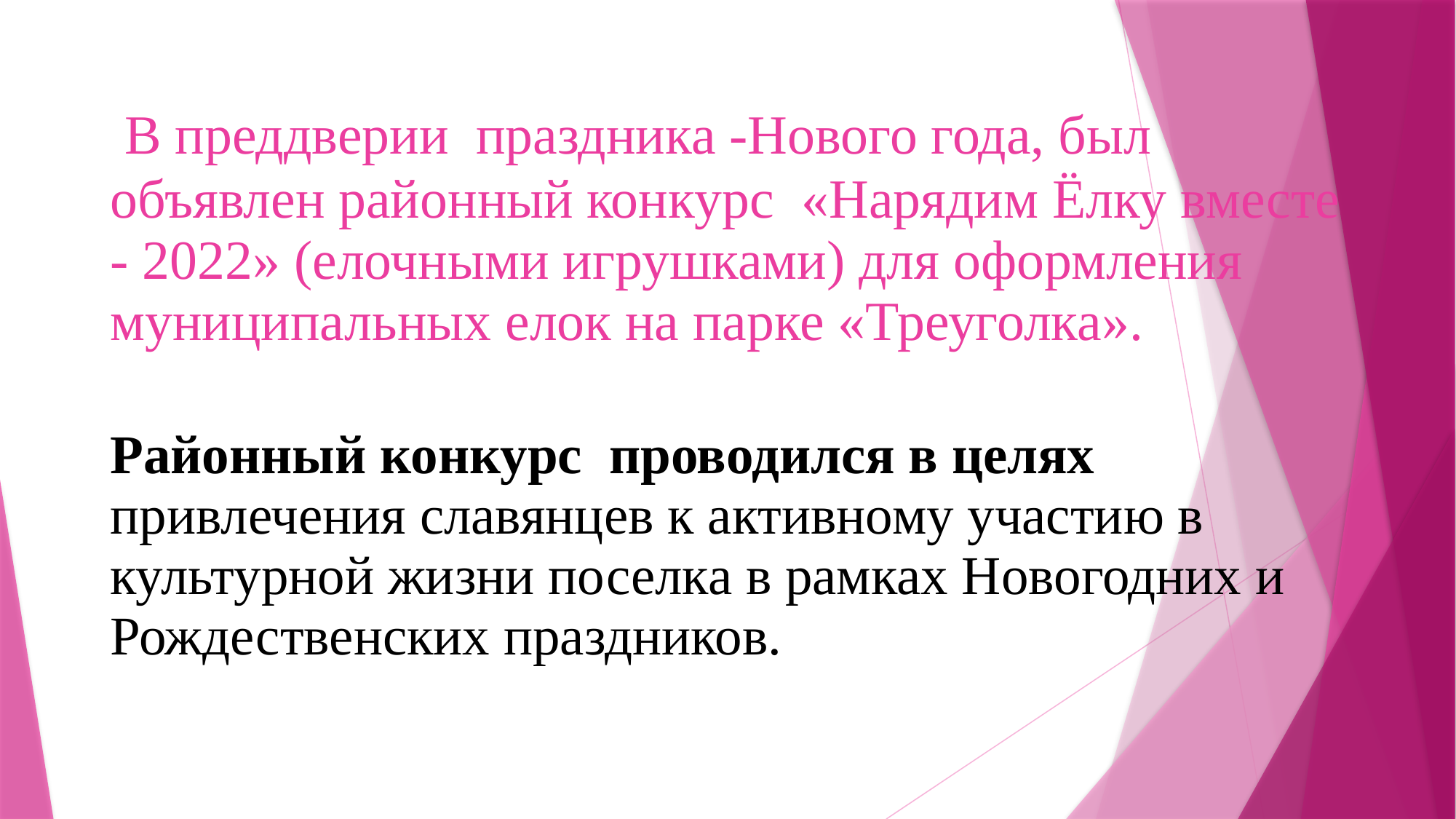

# В преддверии  праздника -Нового года, был объявлен районный конкурс  «Нарядим Ёлку вместе - 2022» (елочными игрушками) для оформления муниципальных елок на парке «Треуголка».
Районный конкурс  проводился в целях привлечения славянцев к активному участию в культурной жизни поселка в рамках Новогодних и Рождественских праздников.